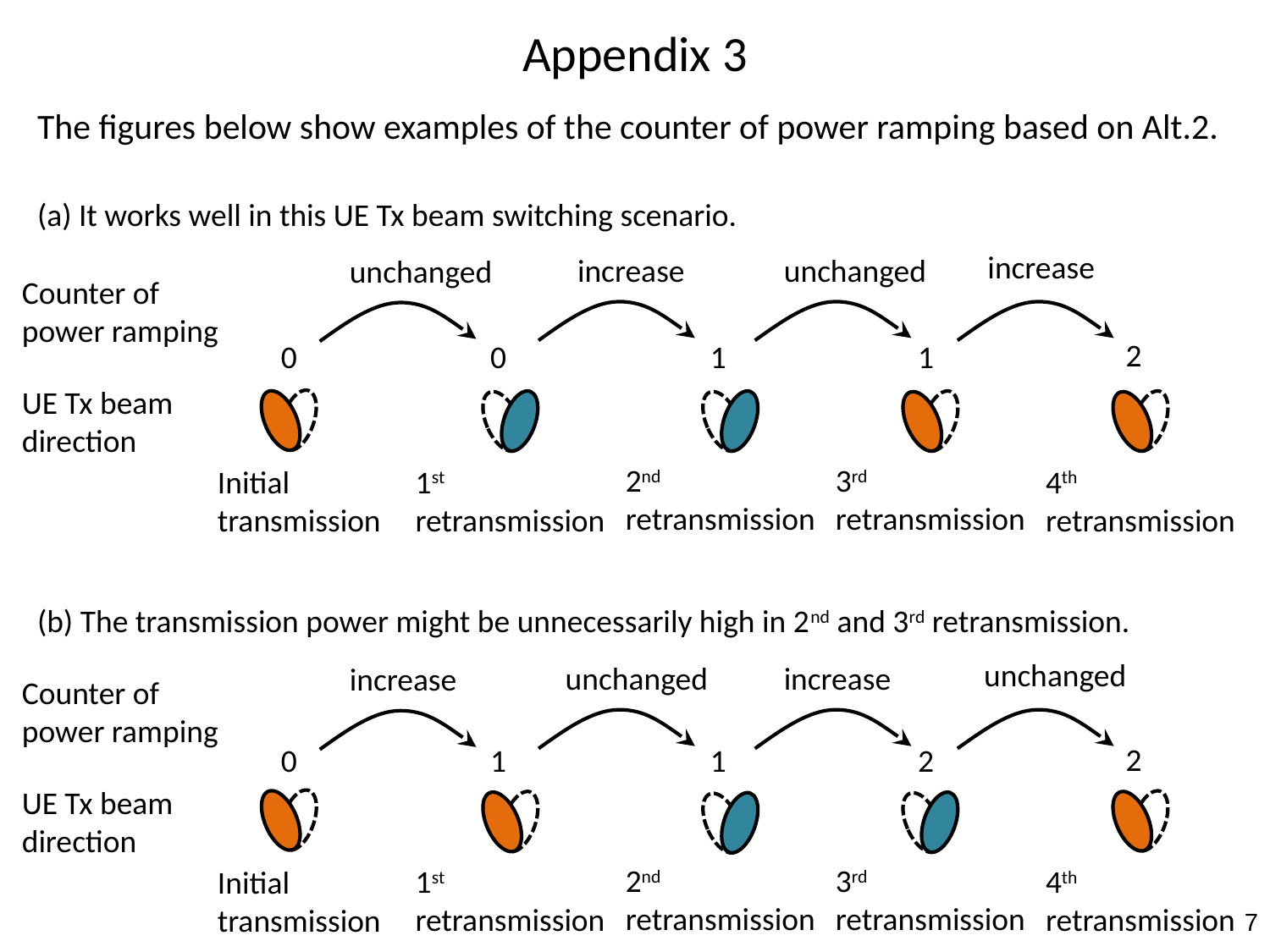

Appendix 3
The figures below show examples of the counter of power ramping based on Alt.2.
(a) It works well in this UE Tx beam switching scenario.
increase
increase
unchanged
unchanged
Counter of power ramping

2
0
0
1
1
UE Tx beam
direction

2nd retransmission
3rd retransmission
1st retransmission
4th retransmission
Initial transmission
(b) The transmission power might be unnecessarily high in 2nd and 3rd retransmission.
unchanged
unchanged
increase
increase
Counter of power ramping

2
0
1
1
2
UE Tx beam
direction

2nd retransmission
3rd retransmission
1st retransmission
4th retransmission
Initial transmission